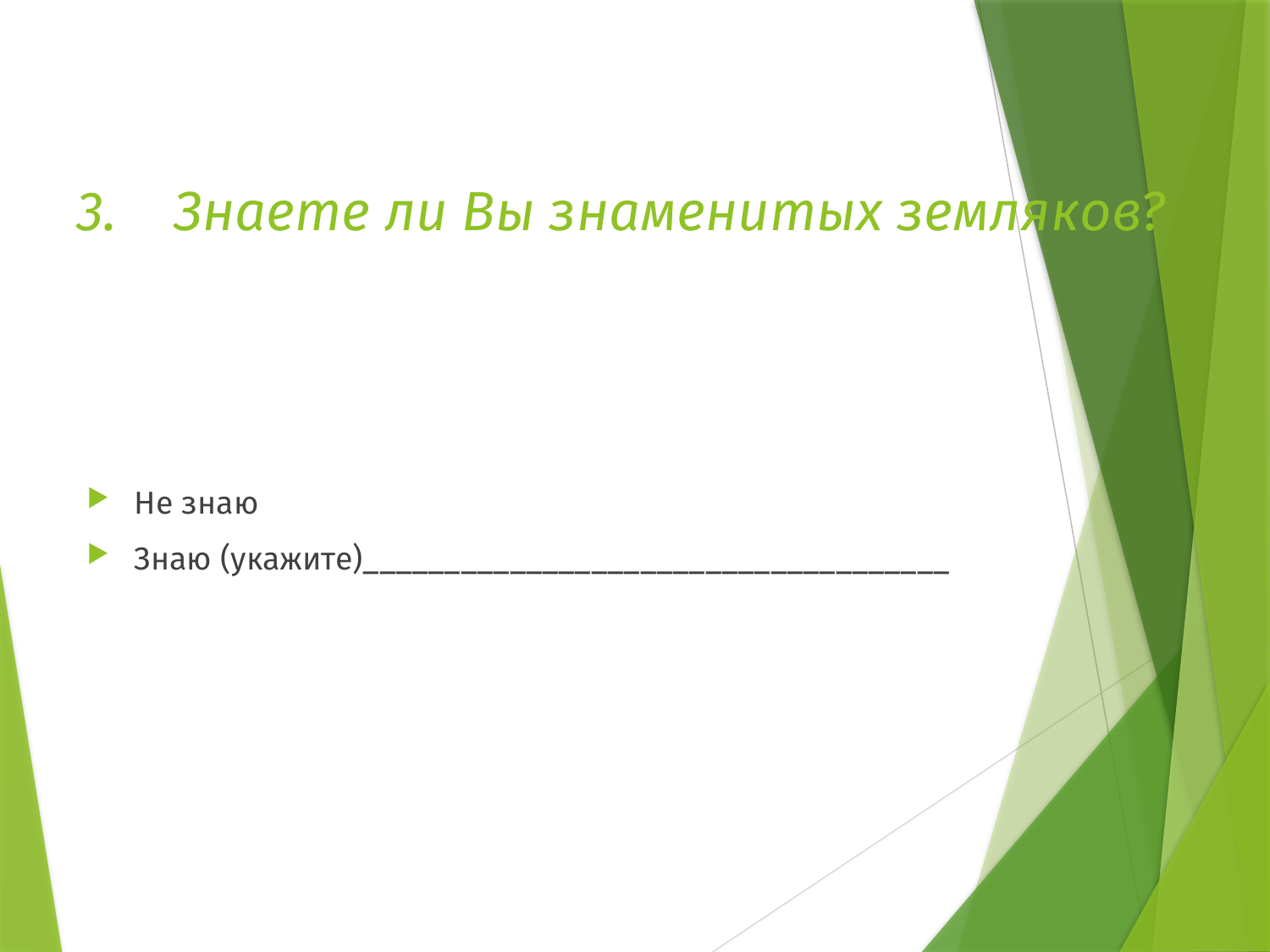

# 3.    Знаете ли Вы знаменитых земляков?
Не знаю
Знаю (укажите)____________________________________